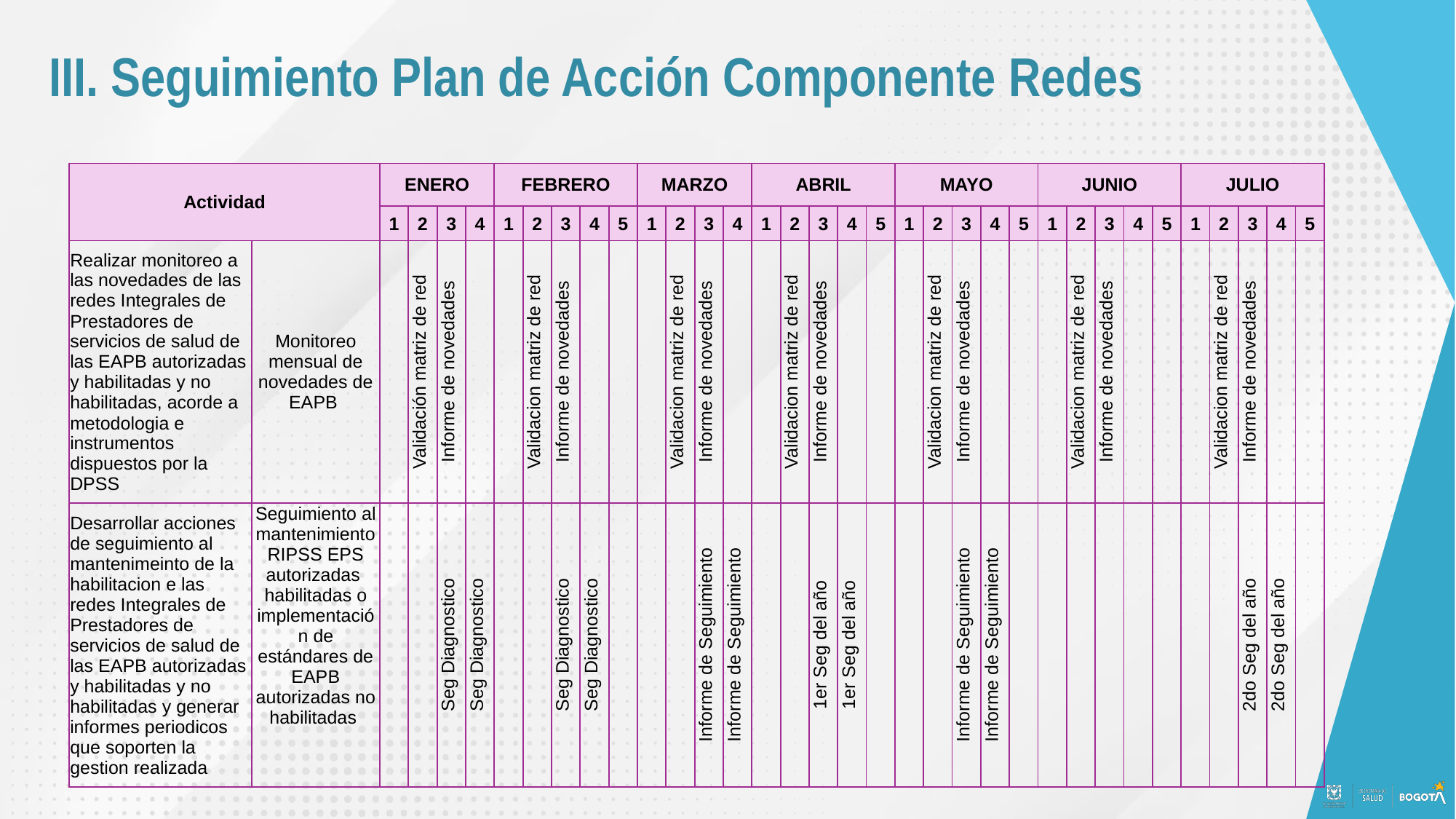

III. Seguimiento Plan de Acción Componente Redes
| Actividad |  | ENERO |  |  |  | FEBRERO |  |  |  |  | MARZO |  |  |  | ABRIL |  |  |  |  | MAYO |  |  |  |  | JUNIO |  |  |  |  | JULIO |  |  |  |  |
| --- | --- | --- | --- | --- | --- | --- | --- | --- | --- | --- | --- | --- | --- | --- | --- | --- | --- | --- | --- | --- | --- | --- | --- | --- | --- | --- | --- | --- | --- | --- | --- | --- | --- | --- |
|  |  | 1 | 2 | 3 | 4 | 1 | 2 | 3 | 4 | 5 | 1 | 2 | 3 | 4 | 1 | 2 | 3 | 4 | 5 | 1 | 2 | 3 | 4 | 5 | 1 | 2 | 3 | 4 | 5 | 1 | 2 | 3 | 4 | 5 |
| Realizar monitoreo a las novedades de las redes Integrales de Prestadores de servicios de salud de las EAPB autorizadas y habilitadas y no habilitadas, acorde a metodologia e instrumentos dispuestos por la DPSS | Monitoreo mensual de novedades de EAPB |  | Validación matriz de red | Informe de novedades |  |  | Validacion matriz de red | Informe de novedades |  |  |  | Validacion matriz de red | Informe de novedades |  |  | Validacion matriz de red | Informe de novedades |  |  |  | Validacion matriz de red | Informe de novedades |  |  |  | Validacion matriz de red | Informe de novedades |  |  |  | Validacion matriz de red | Informe de novedades |  |  |
| Desarrollar acciones de seguimiento al mantenimeinto de la habilitacion e las redes Integrales de Prestadores de servicios de salud de las EAPB autorizadas y habilitadas y no habilitadas y generar informes periodicos que soporten la gestion realizada | Seguimiento al mantenimiento RIPSS EPS autorizadas habilitadas o implementación de estándares de EAPB autorizadas no habilitadas |  |  | Seg Diagnostico | Seg Diagnostico |  |  | Seg Diagnostico | Seg Diagnostico |  |  |  | Informe de Seguimiento | Informe de Seguimiento |  |  | 1er Seg del año | 1er Seg del año |  |  |  | Informe de Seguimiento | Informe de Seguimiento |  |  |  |  |  |  |  |  | 2do Seg del año | 2do Seg del año |  |